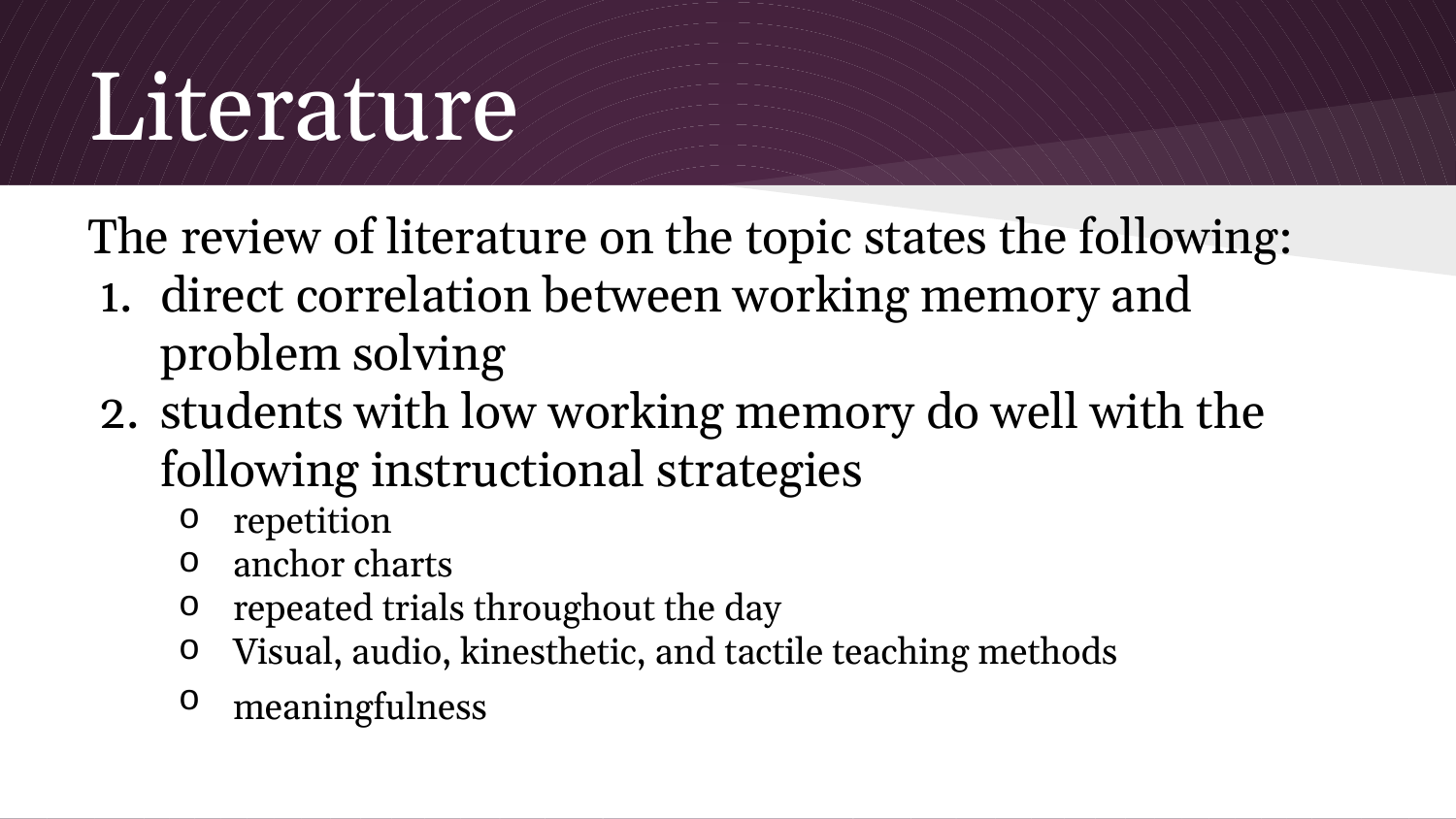

# Literature
The review of literature on the topic states the following:
direct correlation between working memory and problem solving
students with low working memory do well with the following instructional strategies
repetition
anchor charts
repeated trials throughout the day
Visual, audio, kinesthetic, and tactile teaching methods
meaningfulness